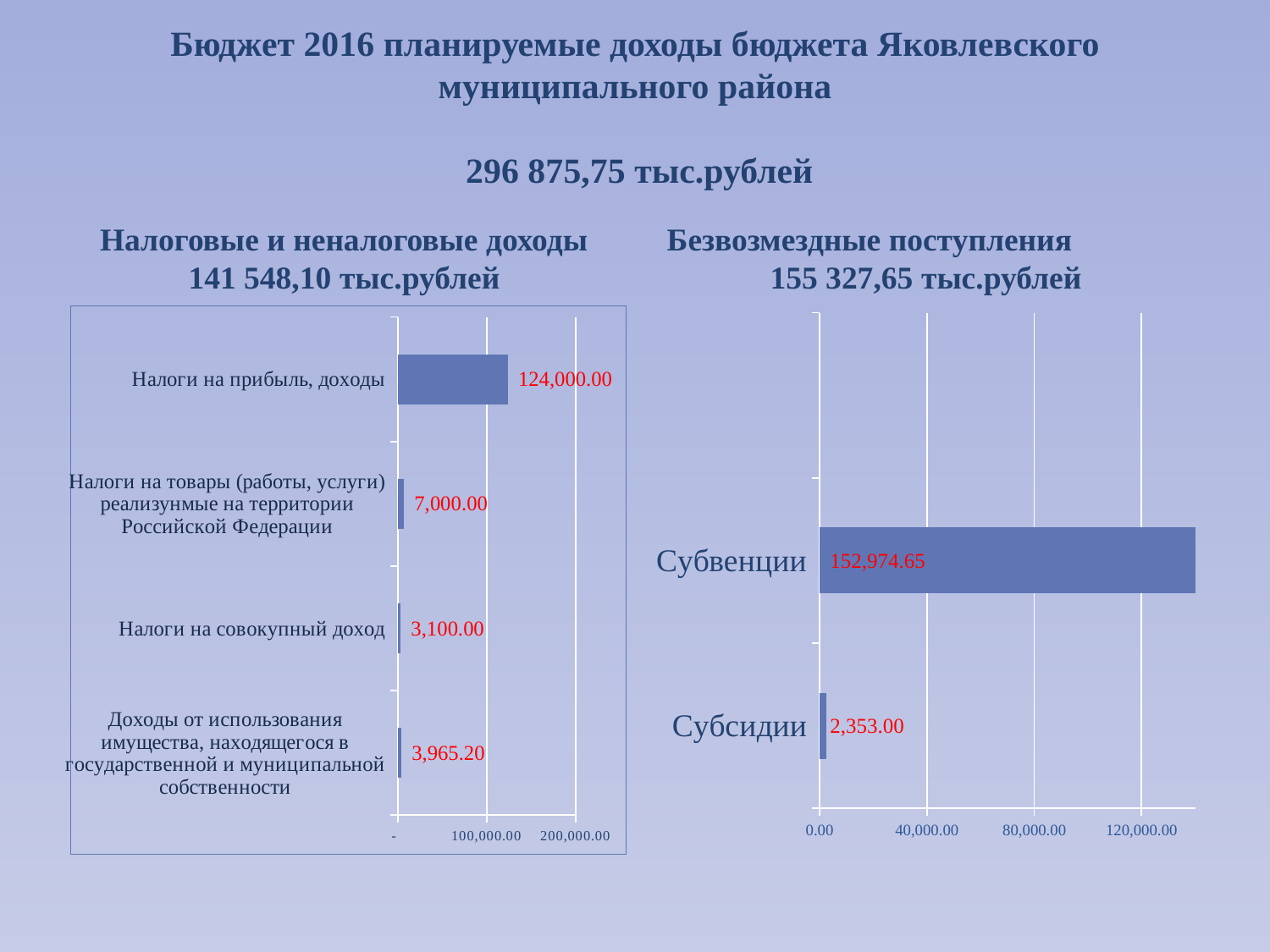

# Бюджет 2016 планируемые доходы бюджета Яковлевского муниципального района 296 875,75 тыс.рублей

Налоговые и неналоговые доходы 141 548,10 тыс.рублей
Безвозмездные поступления               155 327,65 тыс.рублей

### Chart

| Category | Ряд 1 |
|---|---|
| Cубсидии | 2353.0 |
| Субвенции | 152974.65 |

### Chart

| Category | Ряд 1 |
|---|---|
| Доходы от использования имущества, находящегося в государственной и муниципальной собственности | 3965.2 |
| Налоги на совокупный доход | 3100.0 |
| Налоги на товары (работы, услуги) реализунмые на территории Российской Федерации | 7000.0 |
| Налоги на прибыль, доходы | 124000.0 |